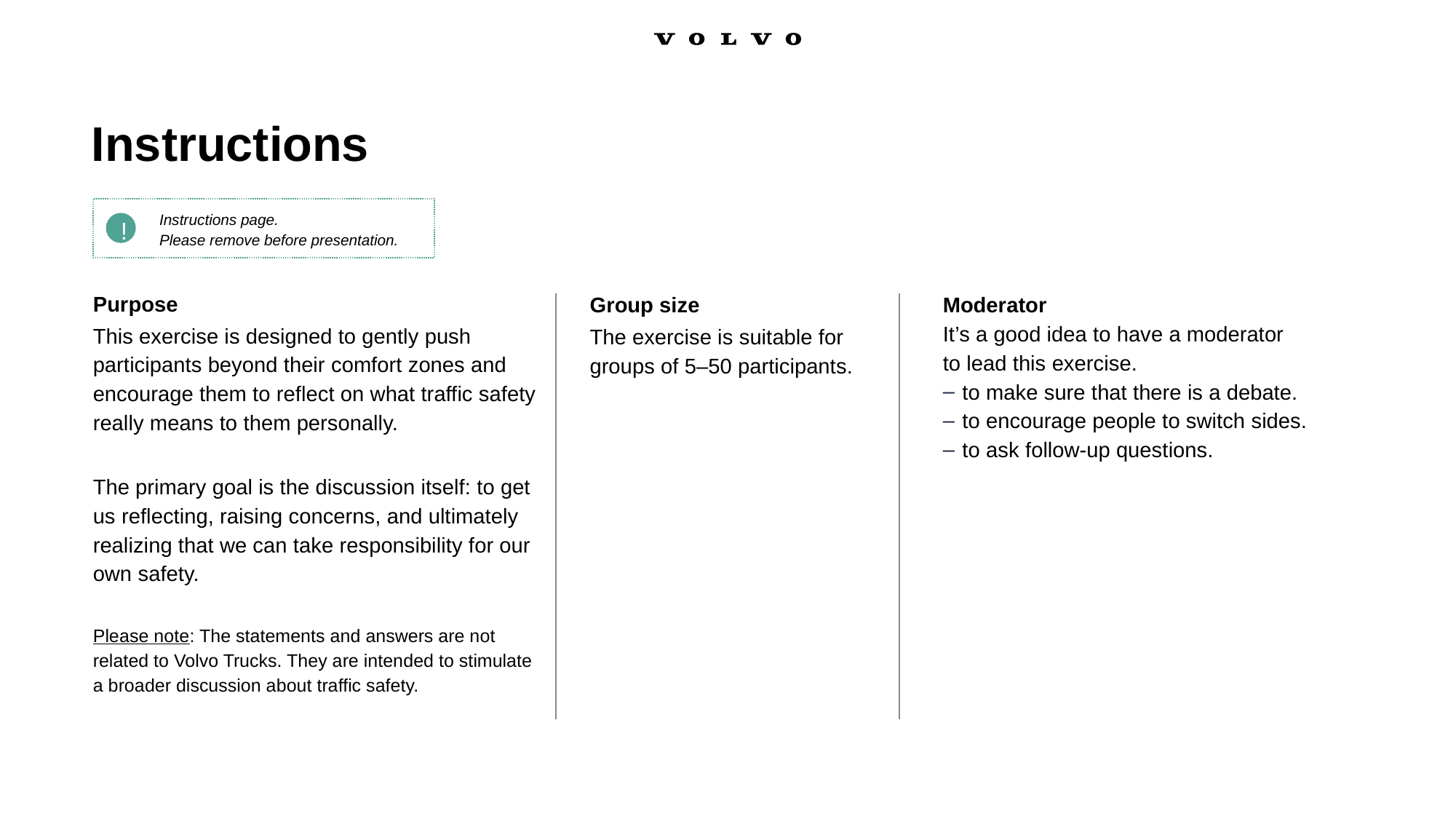

# Instructions

Instructions page.
Please remove before presentation.
!
Purpose
This exercise is designed to gently push participants beyond their comfort zones and encourage them to reflect on what traffic safety really means to them personally.

The primary goal is the discussion itself: to get us reflecting, raising concerns, and ultimately realizing that we can take responsibility for our own safety.

Please note: The statements and answers are not related to Volvo Trucks. They are intended to stimulate a broader discussion about traffic safety.
Group size
The exercise is suitable for groups of 5–50 participants.
Moderator
It’s a good idea to have a moderator
to lead this exercise.
to make sure that there is a debate.
to encourage people to switch sides.
to ask follow-up questions.